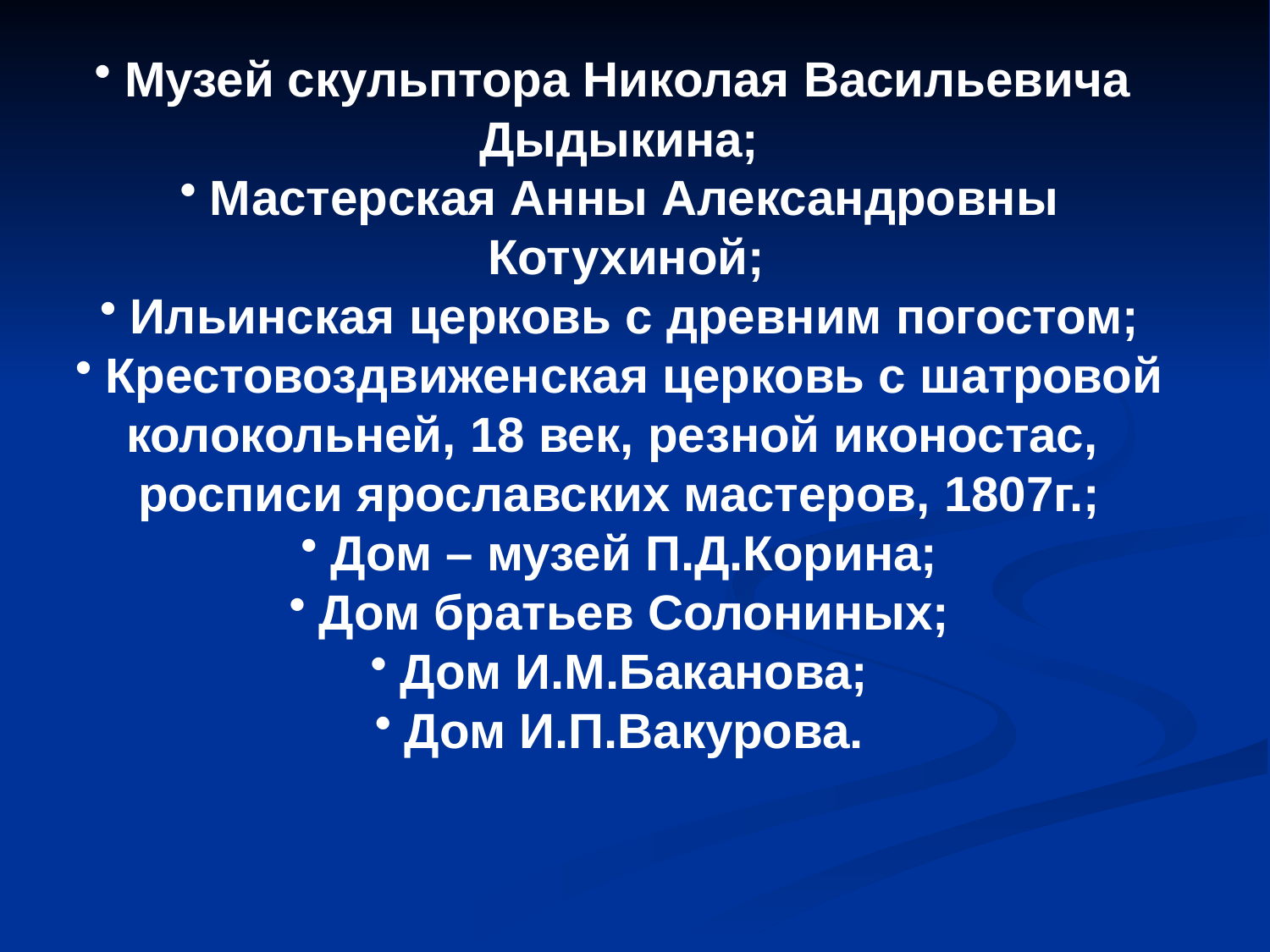

#
Музей скульптора Николая Васильевича
Дыдыкина;
Мастерская Анны Александровны
 Котухиной;
Ильинская церковь с древним погостом;
Крестовоздвиженская церковь с шатровой
колокольней, 18 век, резной иконостас,
росписи ярославских мастеров, 1807г.;
Дом – музей П.Д.Корина;
Дом братьев Солониных;
Дом И.М.Баканова;
Дом И.П.Вакурова.